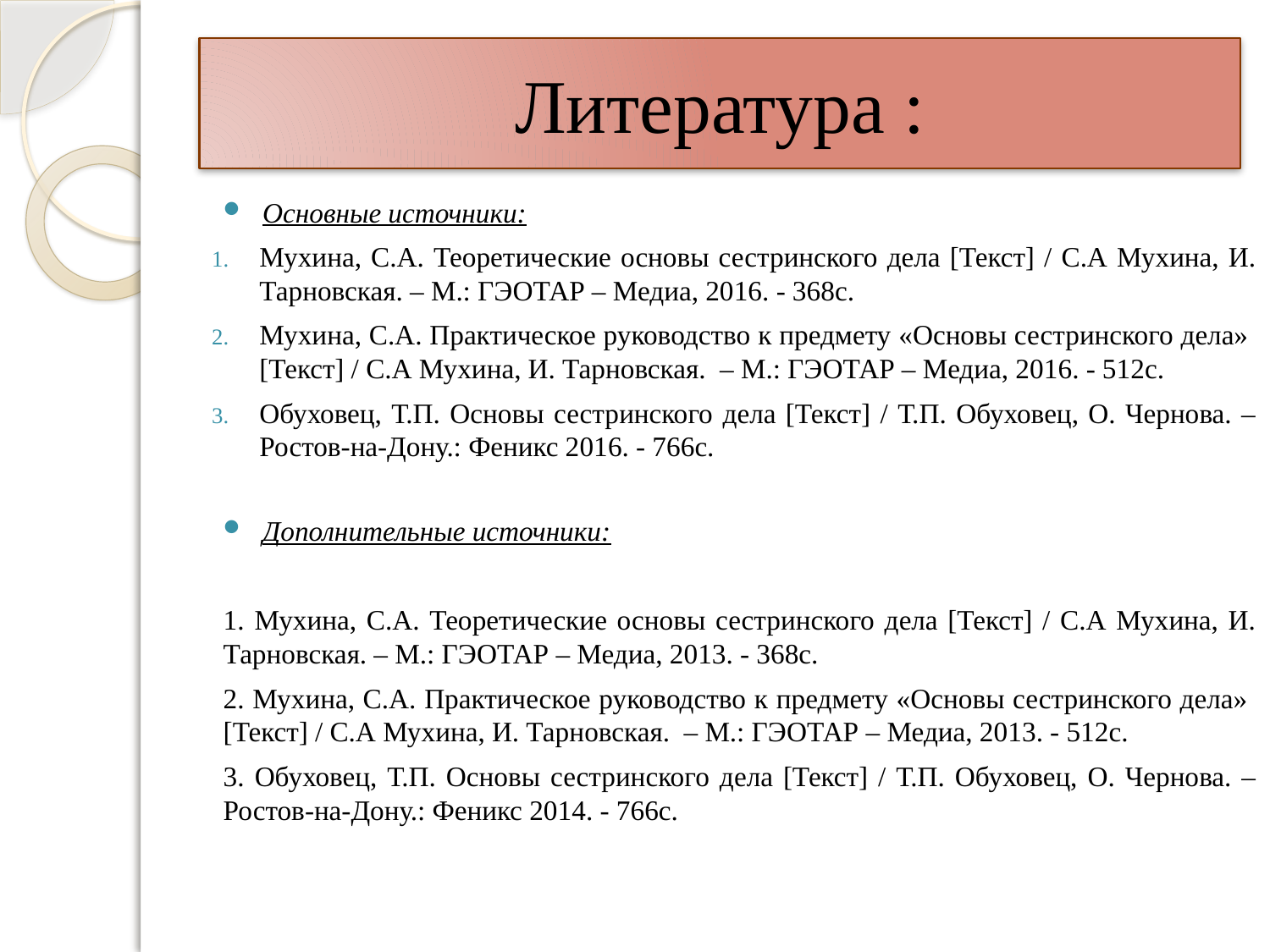

# Литература :
Основные источники:
Мухина, С.А. Теоретические основы сестринского дела [Текст] / С.А Мухина, И. Тарновская. – М.: ГЭОТАР – Медиа, 2016. - 368с.
Мухина, С.А. Практическое руководство к предмету «Основы сестринского дела»  [Текст] / С.А Мухина, И. Тарновская.  – М.: ГЭОТАР – Медиа, 2016. - 512с.
Обуховец, Т.П. Основы сестринского дела [Текст] / Т.П. Обуховец, О. Чернова. – Ростов-на-Дону.: Феникс 2016. - 766с.

Дополнительные источники:

1. Мухина, С.А. Теоретические основы сестринского дела [Текст] / С.А Мухина, И. Тарновская. – М.: ГЭОТАР – Медиа, 2013. - 368с.
2. Мухина, С.А. Практическое руководство к предмету «Основы сестринского дела»  [Текст] / С.А Мухина, И. Тарновская.  – М.: ГЭОТАР – Медиа, 2013. - 512с.
3. Обуховец, Т.П. Основы сестринского дела [Текст] / Т.П. Обуховец, О. Чернова. – Ростов-на-Дону.: Феникс 2014. - 766с.